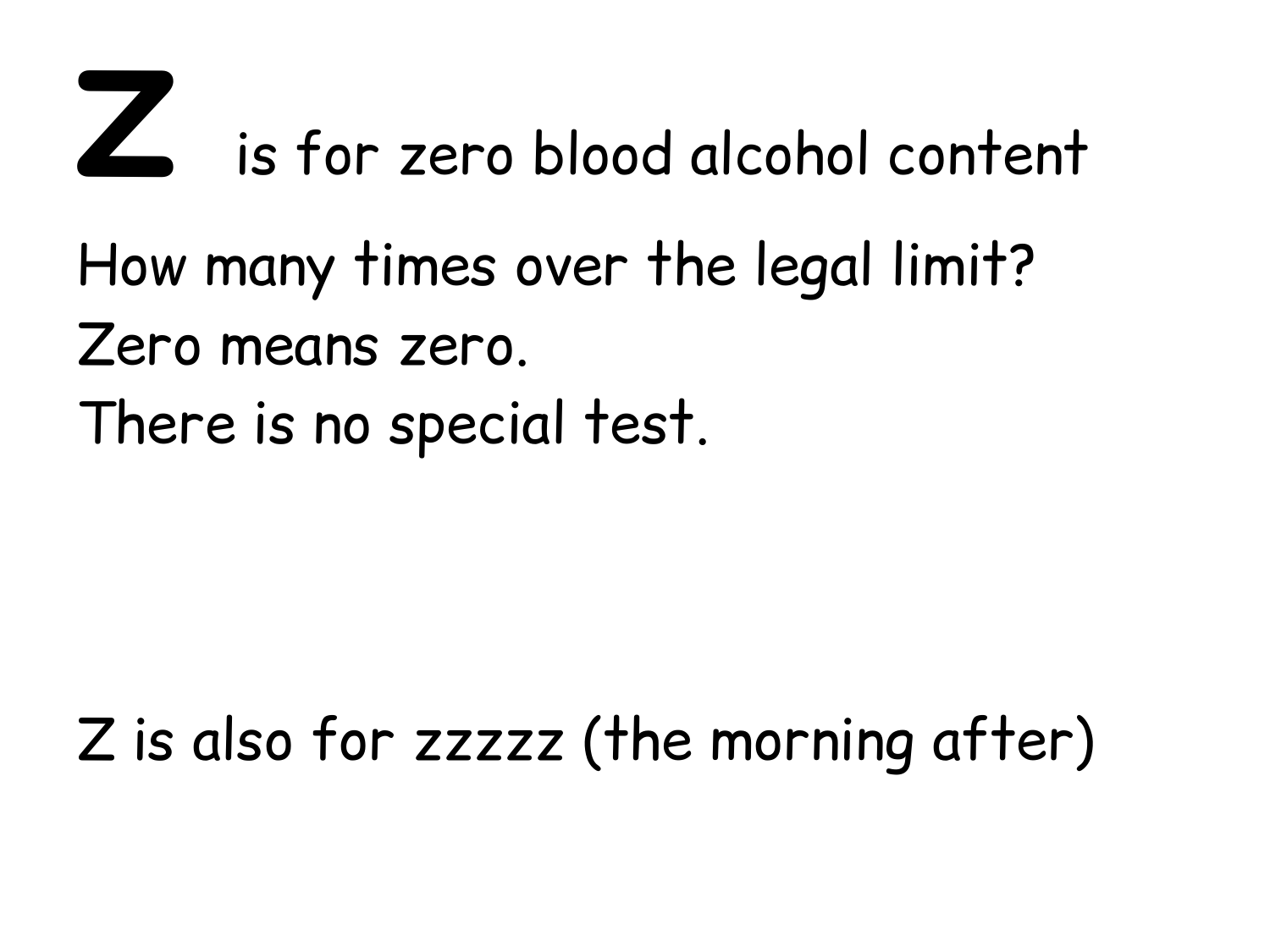

# Z is for zero blood alcohol content
How many times over the legal limit?
Zero means zero.
There is no special test.

Z is also for zzzzz (the morning after)